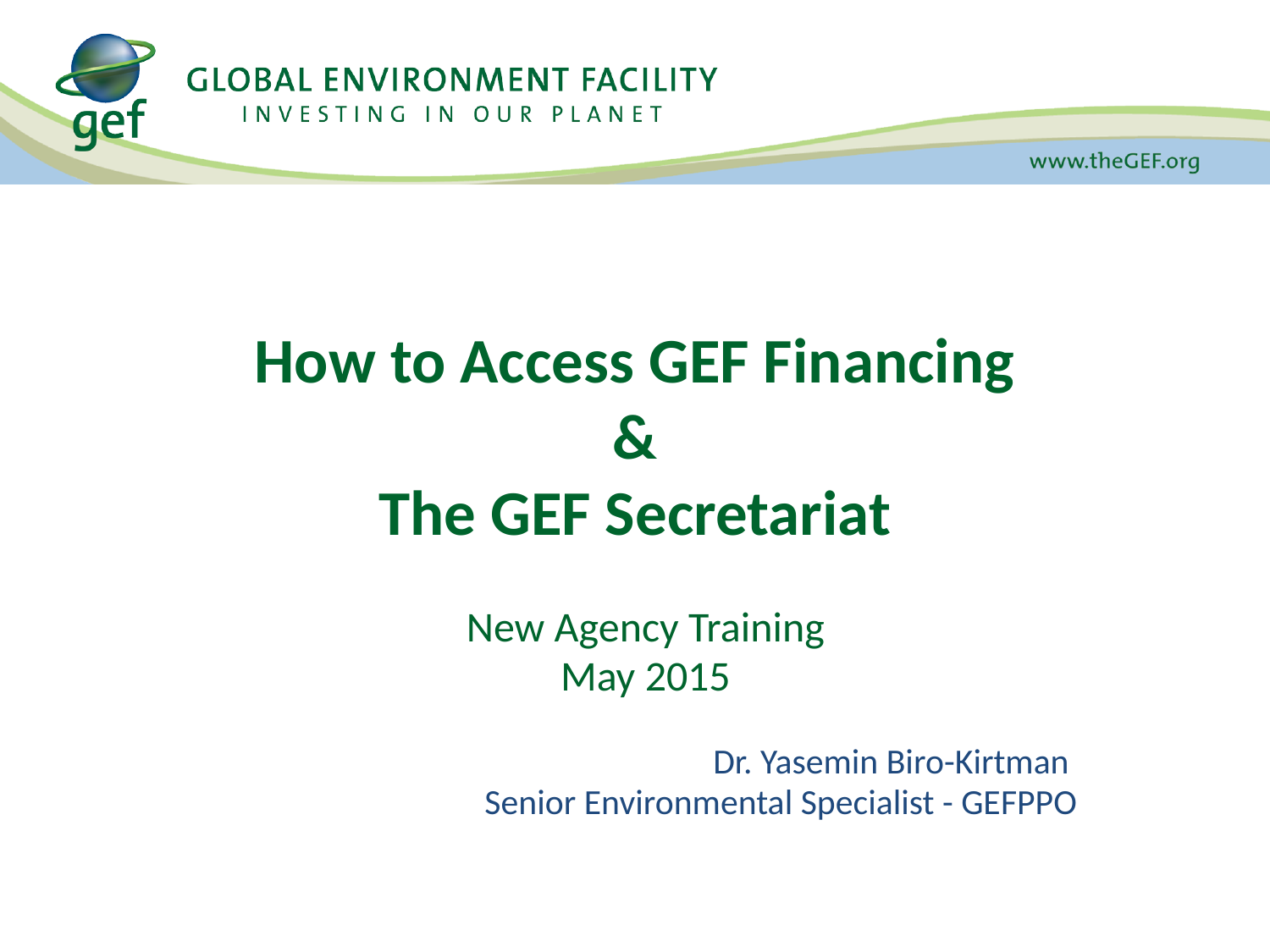

# How to Access GEF Financing & The GEF Secretariat
New Agency Training
May 2015

Dr. Yasemin Biro-Kirtman
Senior Environmental Specialist - GEFPPO